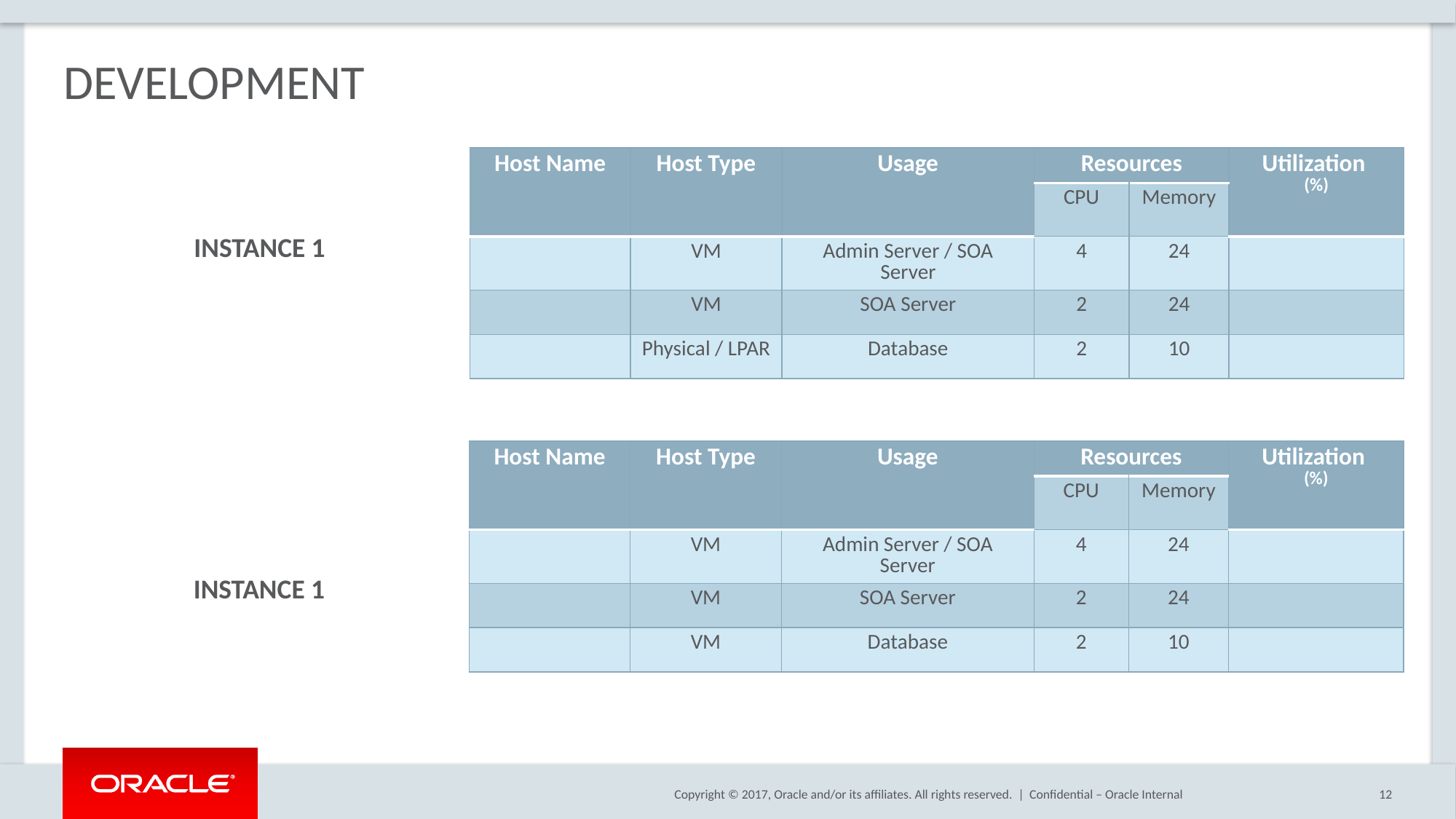

# DEVELOPMENT
| Host Name | Host Type | Usage | Resources |  | Utilization (%) |
| --- | --- | --- | --- | --- | --- |
|  |  |  | CPU | Memory |  |
|  | VM | Admin Server / SOA Server | 4 | 24 |  |
|  | VM | SOA Server | 2 | 24 |  |
|  | Physical / LPAR | Database | 2 | 10 |  |
INSTANCE 1
| Host Name | Host Type | Usage | Resources |  | Utilization (%) |
| --- | --- | --- | --- | --- | --- |
|  |  |  | CPU | Memory |  |
|  | VM | Admin Server / SOA Server | 4 | 24 |  |
|  | VM | SOA Server | 2 | 24 |  |
|  | VM | Database | 2 | 10 |  |
INSTANCE 1
Confidential – Oracle Internal
12